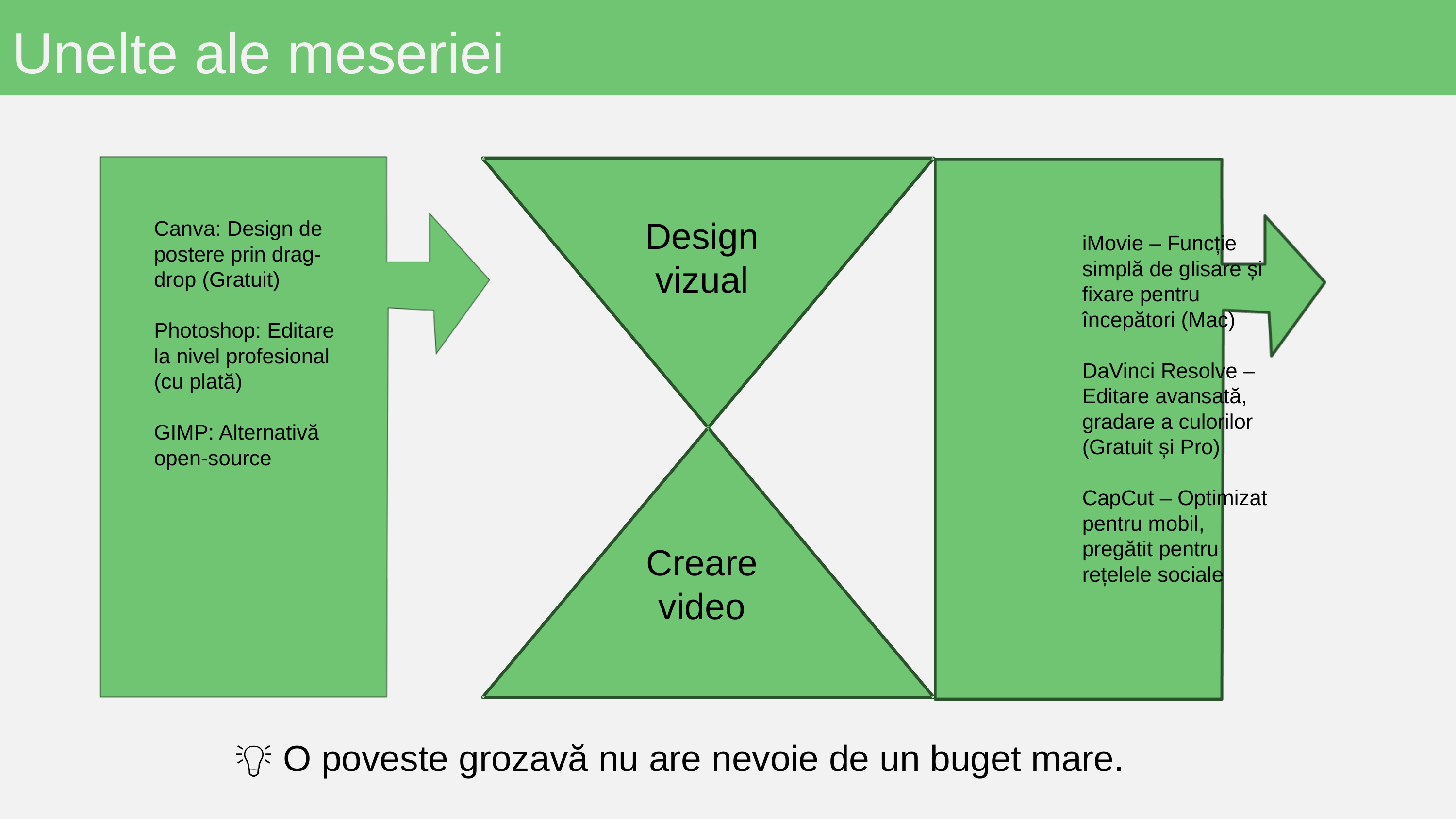

Unelte ale meseriei

Design vizual
Canva: Design de postere prin drag-drop (Gratuit)

Photoshop: Editare la nivel profesional (cu plată)

GIMP: Alternativă open-source
iMovie – Funcție simplă de glisare și fixare pentru începători (Mac)

DaVinci Resolve – Editare avansată, gradare a culorilor (Gratuit și Pro)

CapCut – Optimizat pentru mobil, pregătit pentru rețelele sociale
Creare video
💡 O poveste grozavă nu are nevoie de un buget mare.